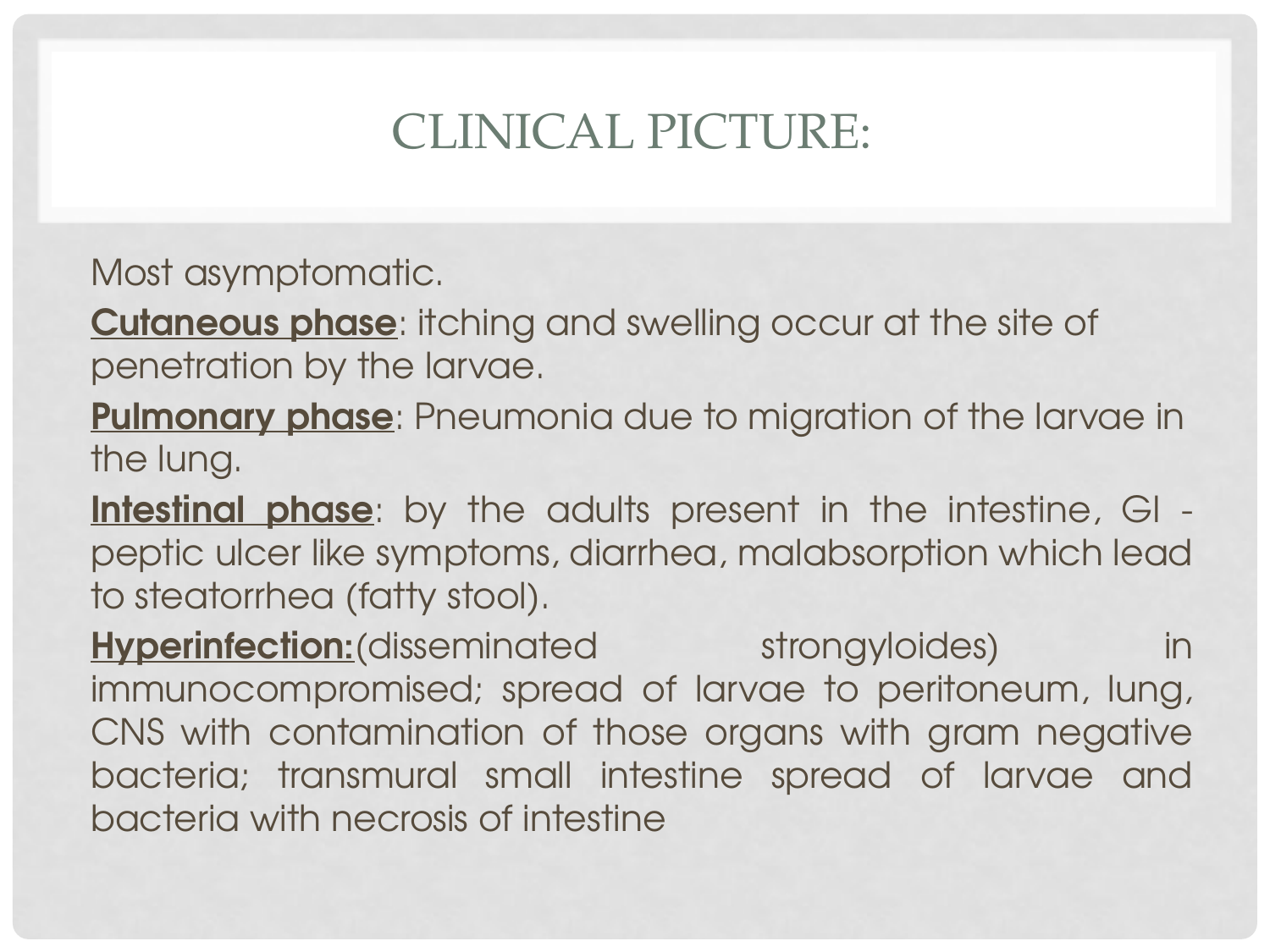

# Clinical picture:
Most asymptomatic.
Cutaneous phase: itching and swelling occur at the site of penetration by the larvae.
Pulmonary phase: Pneumonia due to migration of the larvae in the lung.
Intestinal phase: by the adults present in the intestine, GI - peptic ulcer like symptoms, diarrhea, malabsorption which lead to steatorrhea (fatty stool).
Hyperinfection:(disseminated strongyloides) in immunocompromised; spread of larvae to peritoneum, lung, CNS with contamination of those organs with gram negative bacteria; transmural small intestine spread of larvae and bacteria with necrosis of intestine